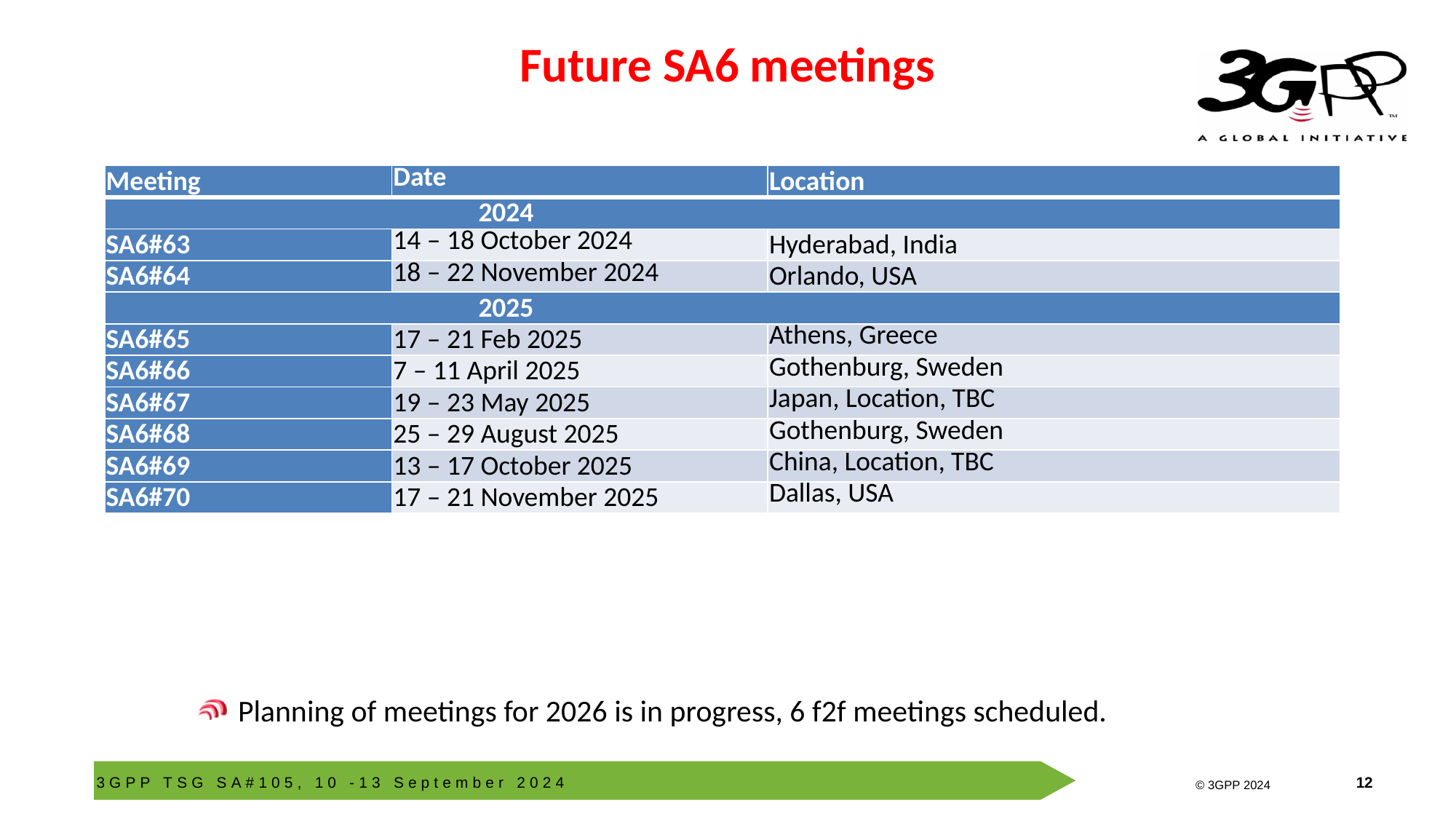

Future SA6 meetings
| Meeting | Date | Location |
| --- | --- | --- |
| 2024 |  |  |
| SA6#63 | 14 – 18 October 2024 | Hyderabad, India |
| SA6#64 | 18 – 22 November 2024 | Orlando, USA |
| 2025 |  |  |
| SA6#65 | 17 – 21 Feb 2025 | Athens, Greece |
| SA6#66 | 7 – 11 April 2025 | Gothenburg, Sweden |
| SA6#67 | 19 – 23 May 2025 | Japan, Location, TBC |
| SA6#68 | 25 – 29 August 2025 | Gothenburg, Sweden |
| SA6#69 | 13 – 17 October 2025 | China, Location, TBC |
| SA6#70 | 17 – 21 November 2025 | Dallas, USA |
Planning of meetings for 2026 is in progress, 6 f2f meetings scheduled.